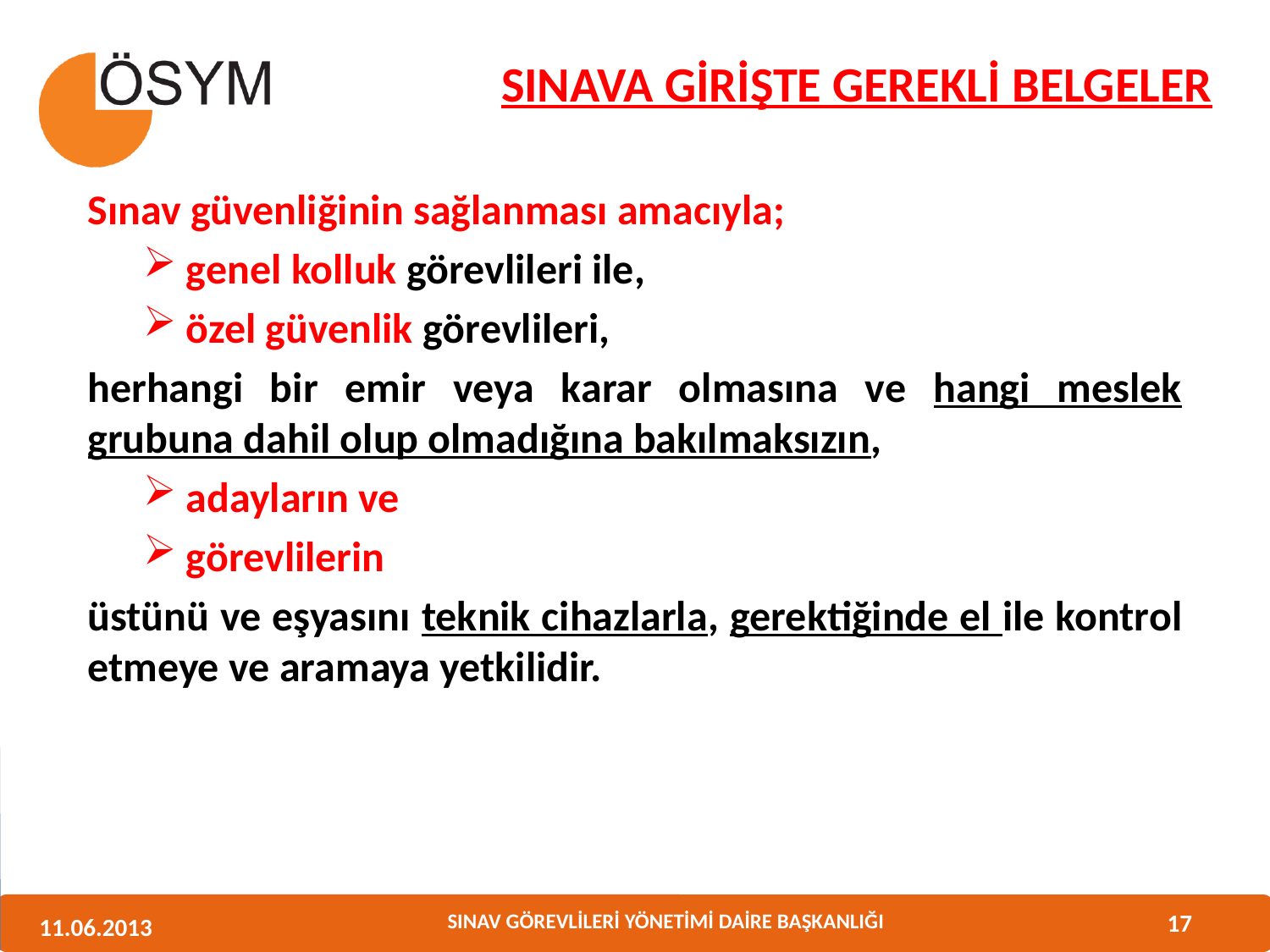

SINAVA GİRİŞTE GEREKLİ BELGELER
Sınav güvenliğinin sağlanması amacıyla;
 genel kolluk görevlileri ile,
 özel güvenlik görevlileri,
herhangi bir emir veya karar olmasına ve hangi meslek grubuna dahil olup olmadığına bakılmaksızın,
 adayların ve
 görevlilerin
üstünü ve eşyasını teknik cihazlarla, gerektiğinde el ile kontrol etmeye ve aramaya yetkilidir.
17
11.06.2013